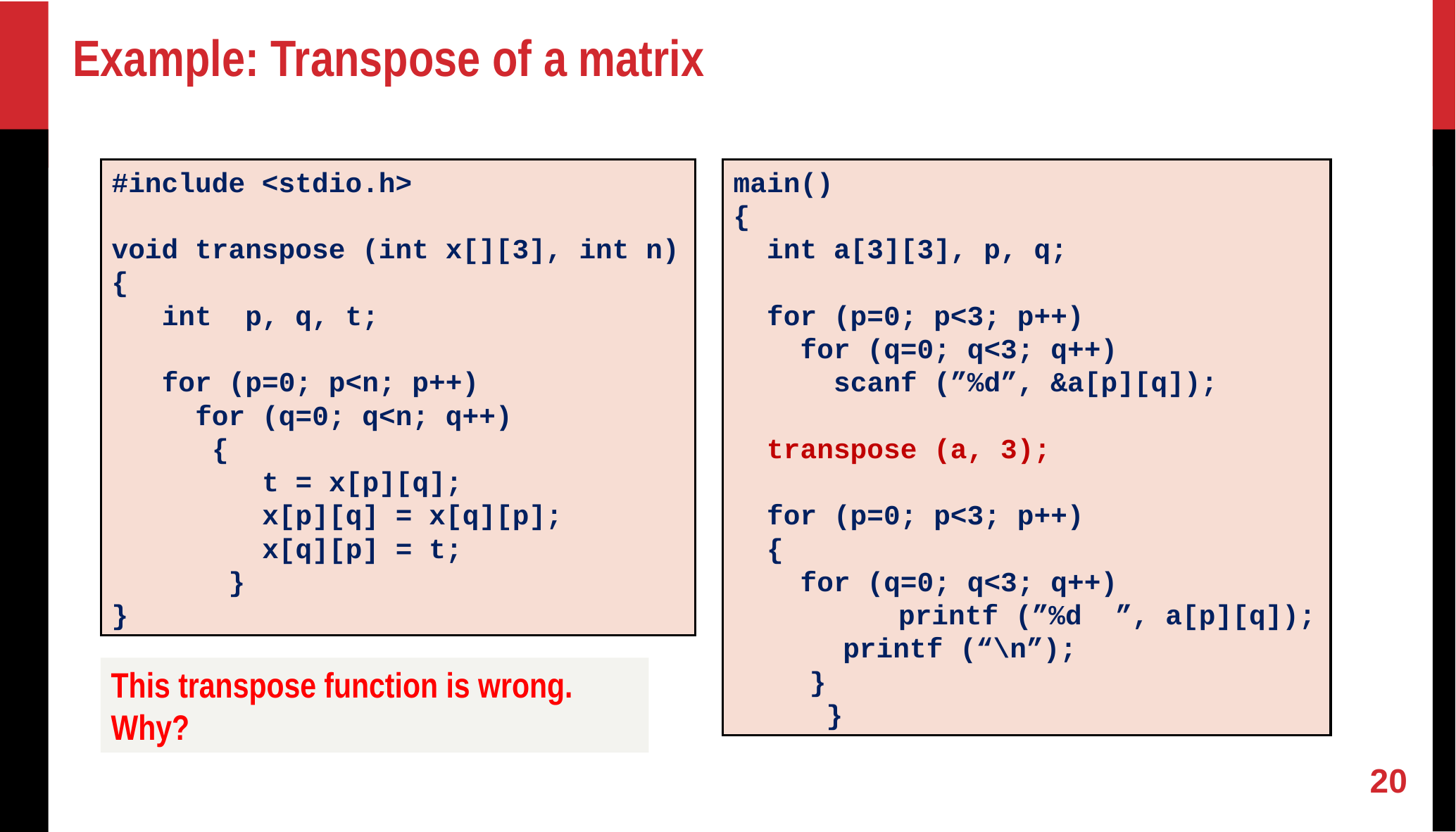

Example: Transpose of a matrix
#include <stdio.h>

void transpose (int x[][3], int n)
{
   int  p, q, t;

   for (p=0; p<n; p++)
     for (q=0; q<n; q++)
      {
         t = x[p][q];
         x[p][q] = x[q][p];
         x[q][p] = t;
       }
}
main()
{
  int a[3][3], p, q;

  for (p=0; p<3; p++)
    for (q=0; q<3; q++)
      scanf (”%d”, &a[p][q]);

  transpose (a, 3);

  for (p=0; p<3; p++)
  {
    for (q=0; q<3; q++)
  	printf (”%d  ”, a[p][q]);
   printf (“\n”);
 }
  }
This transpose function is wrong. Why?
20